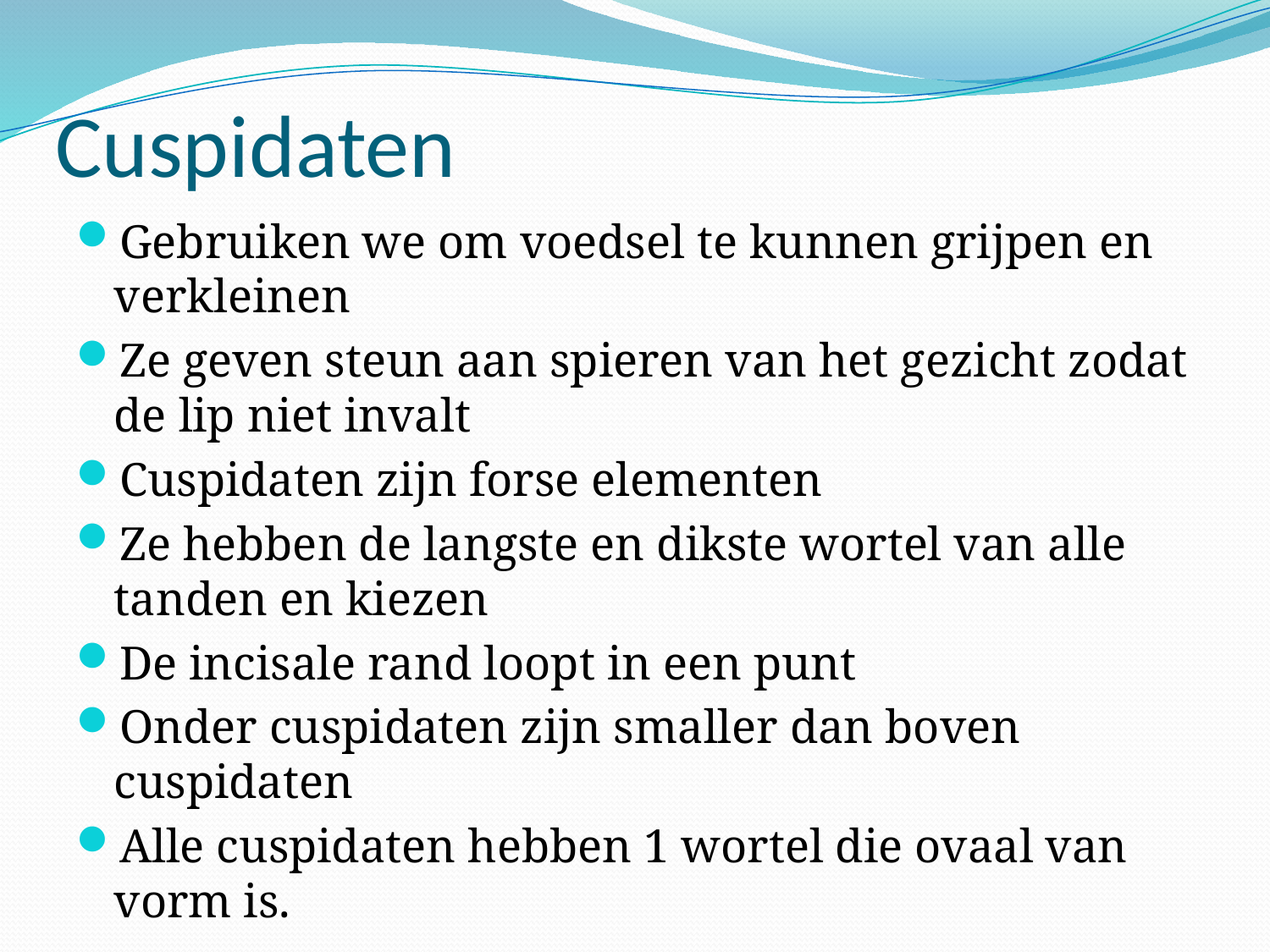

# Cuspidaten
Gebruiken we om voedsel te kunnen grijpen en verkleinen
Ze geven steun aan spieren van het gezicht zodat de lip niet invalt
Cuspidaten zijn forse elementen
Ze hebben de langste en dikste wortel van alle tanden en kiezen
De incisale rand loopt in een punt
Onder cuspidaten zijn smaller dan boven cuspidaten
Alle cuspidaten hebben 1 wortel die ovaal van vorm is.